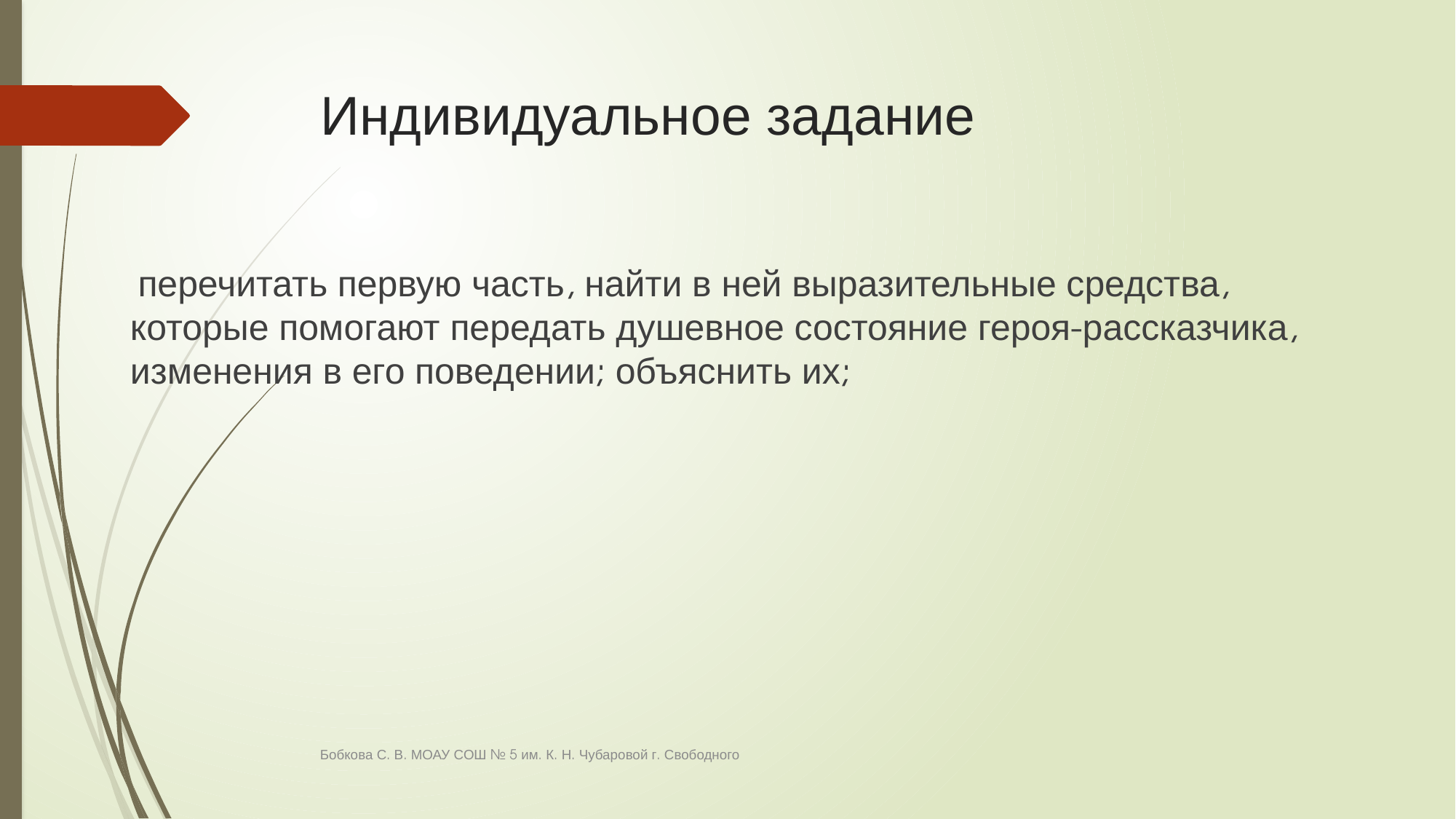

# Индивидуальное задание
 перечитать первую часть, найти в ней выразительные средства, которые помогают передать душевное состояние героя-рассказчика, изменения в его поведении; объяснить их;

Бобкова С. В. МОАУ СОШ № 5 им. К. Н. Чубаровой г. Свободного